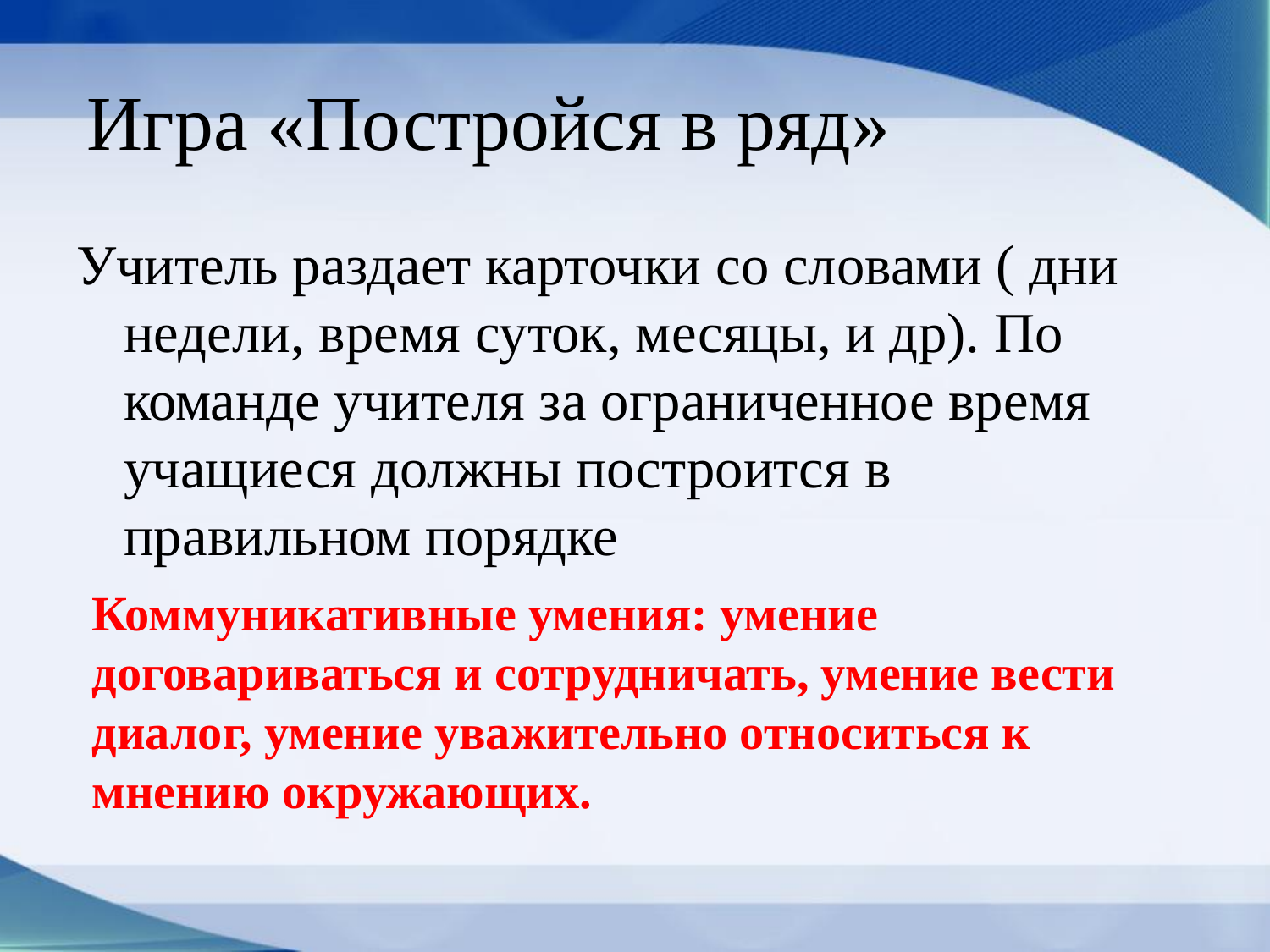

# Игра «Постройся в ряд»
Учитель раздает карточки со словами ( дни недели, время суток, месяцы, и др). По команде учителя за ограниченное время учащиеся должны построится в правильном порядке
Коммуникативные умения: умение  договариваться и сотрудничать, умение вести диалог, умение уважительно относиться к мнению окружающих.